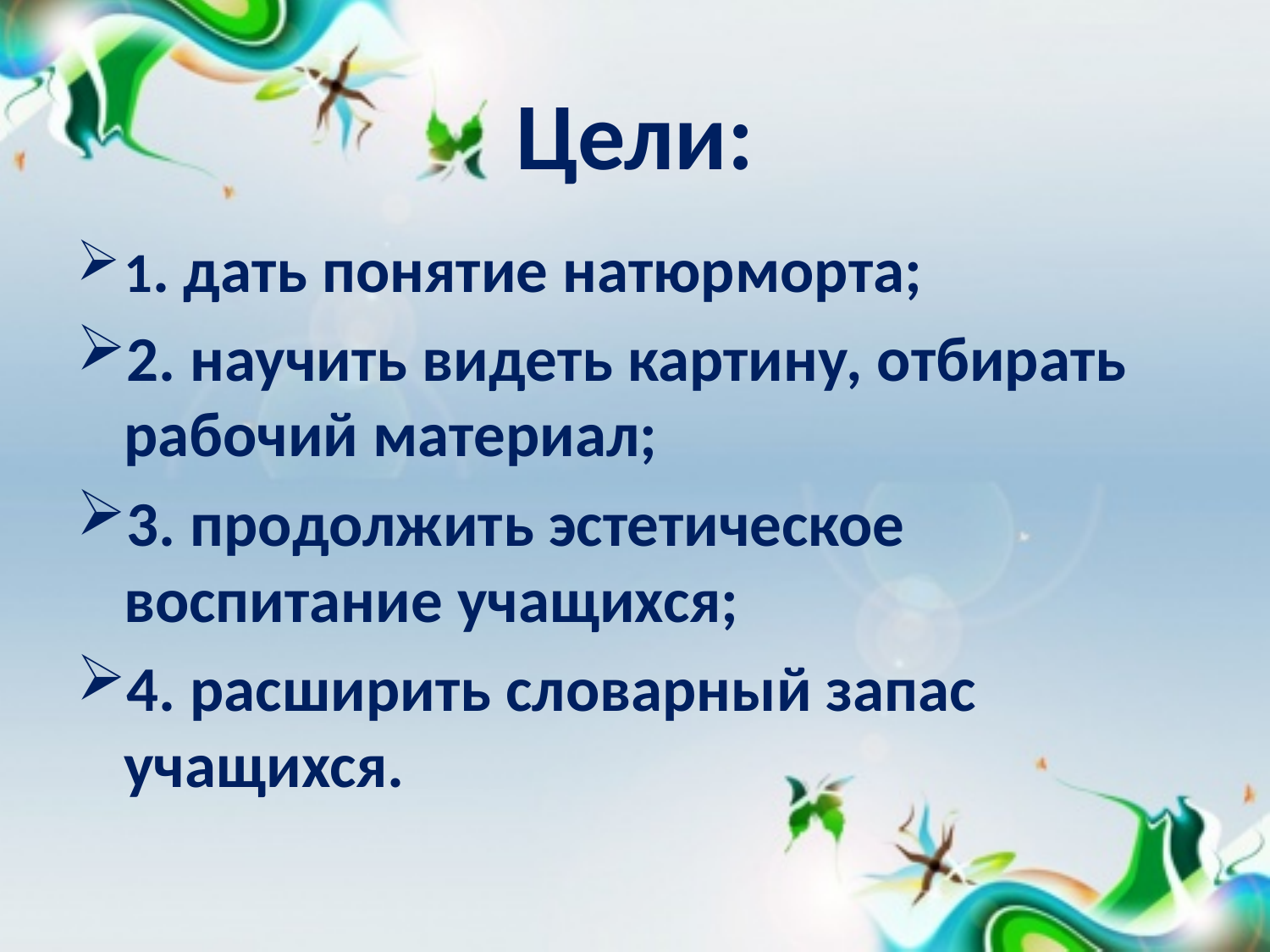

# Цели:
1. дать понятие натюрморта;
2. научить видеть картину, отбирать   рабочий материал;
3. продолжить эстетическое воспитание учащихся;
4. расширить словарный запас учащихся.